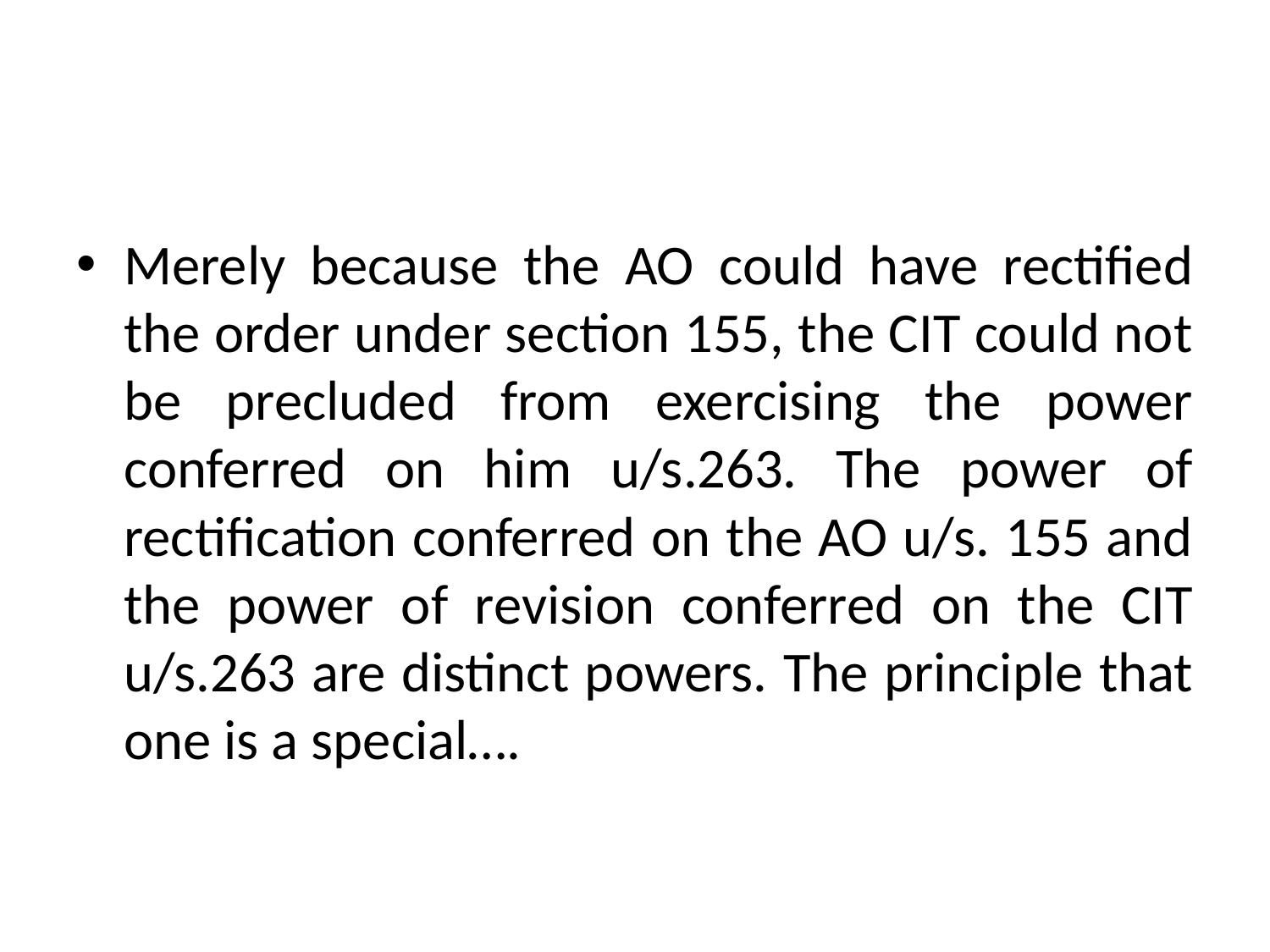

#
Merely because the AO could have rectified the order under section 155, the CIT could not be precluded from exercising the power conferred on him u/s.263. The power of rectification conferred on the AO u/s. 155 and the power of revision conferred on the CIT u/s.263 are distinct powers. The principle that one is a special….